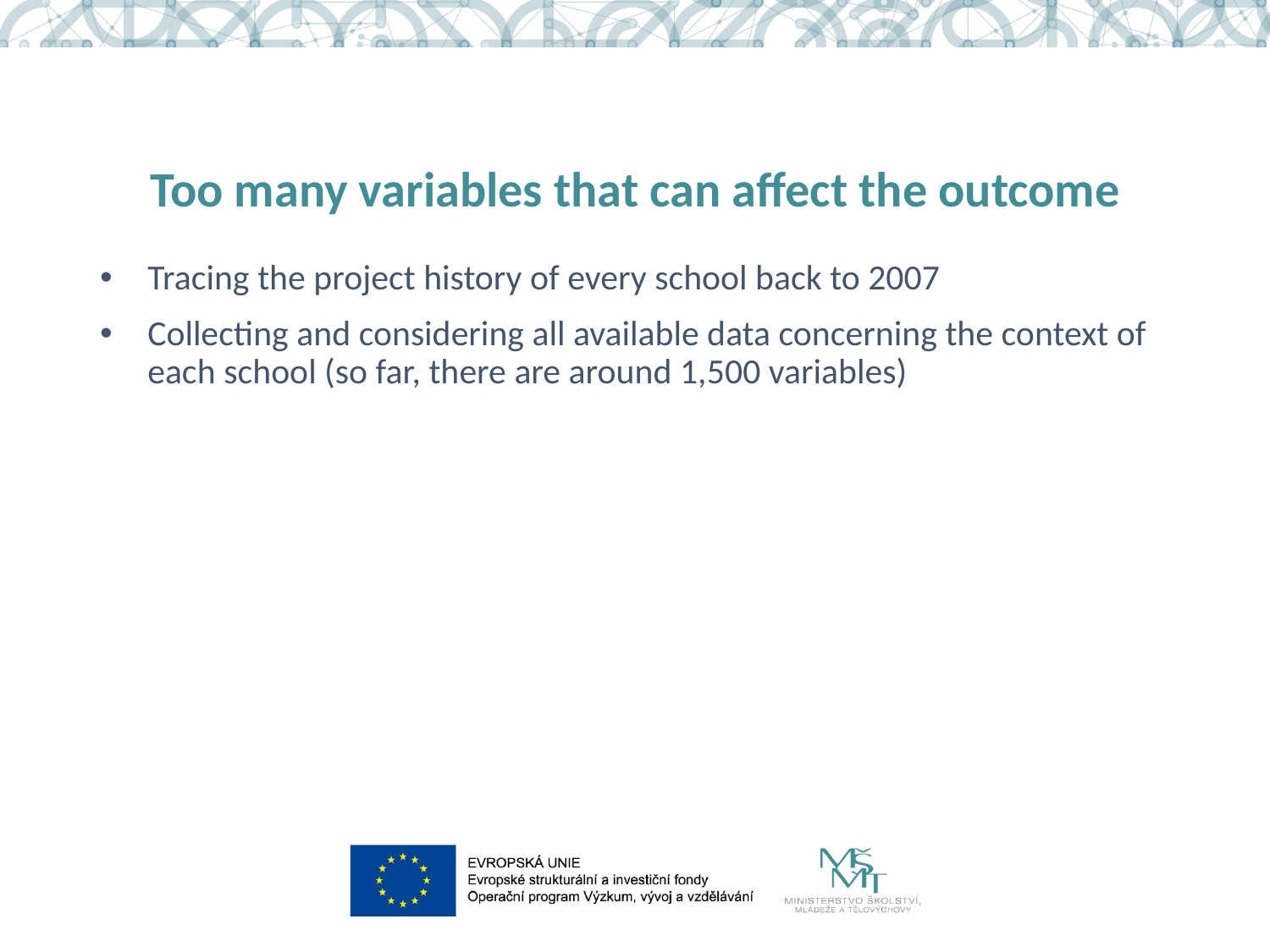

# Too many variables that can affect the outcome
Tracing the project history of every school back to 2007
Collecting and considering all available data concerning the context of each school (so far, there are around 1,500 variables)